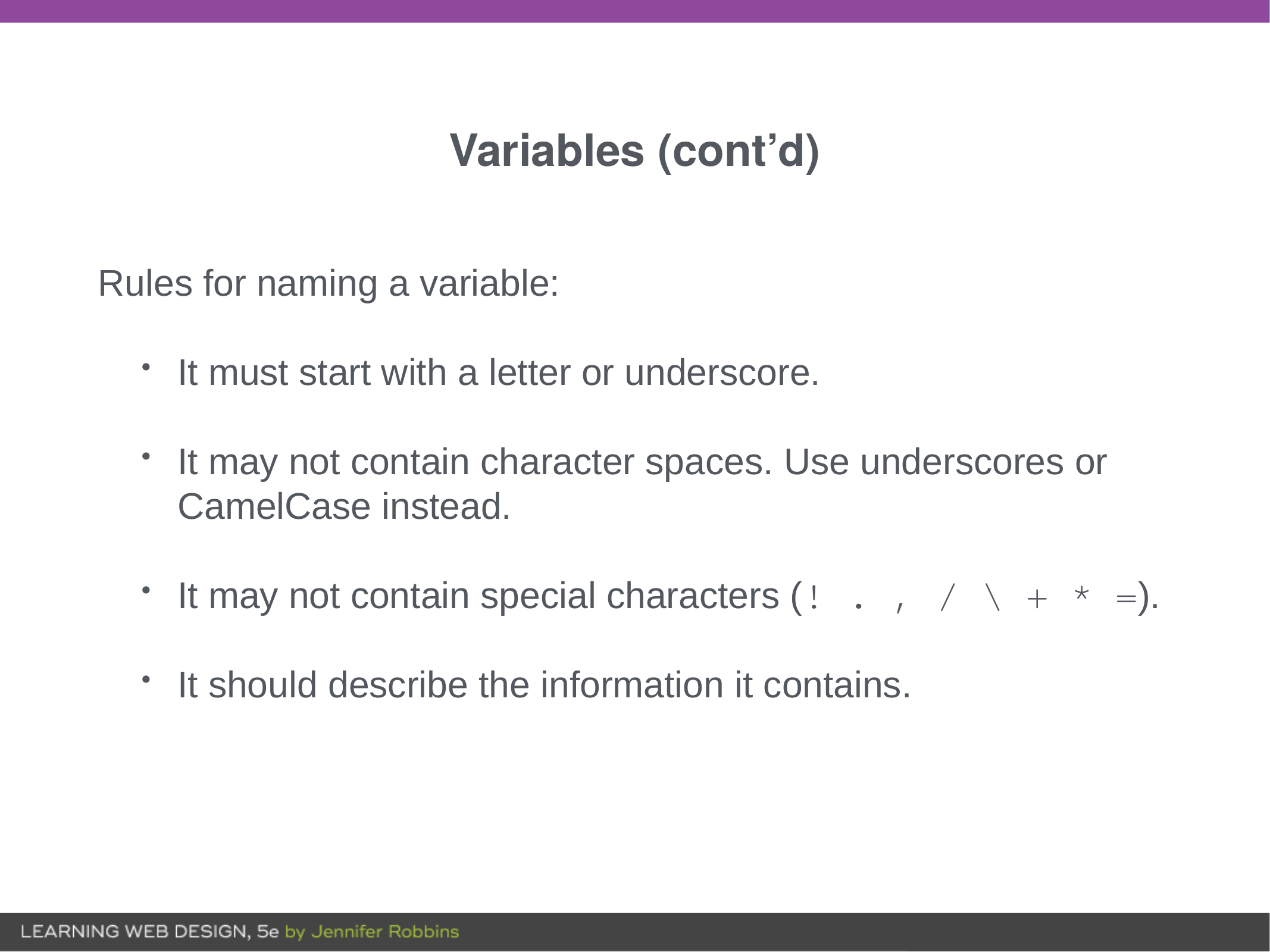

# Variables (cont’d)
Rules for naming a variable:
It must start with a letter or underscore.
It may not contain character spaces. Use underscores or CamelCase instead.
It may not contain special characters (! . , / \ + * =).
It should describe the information it contains.